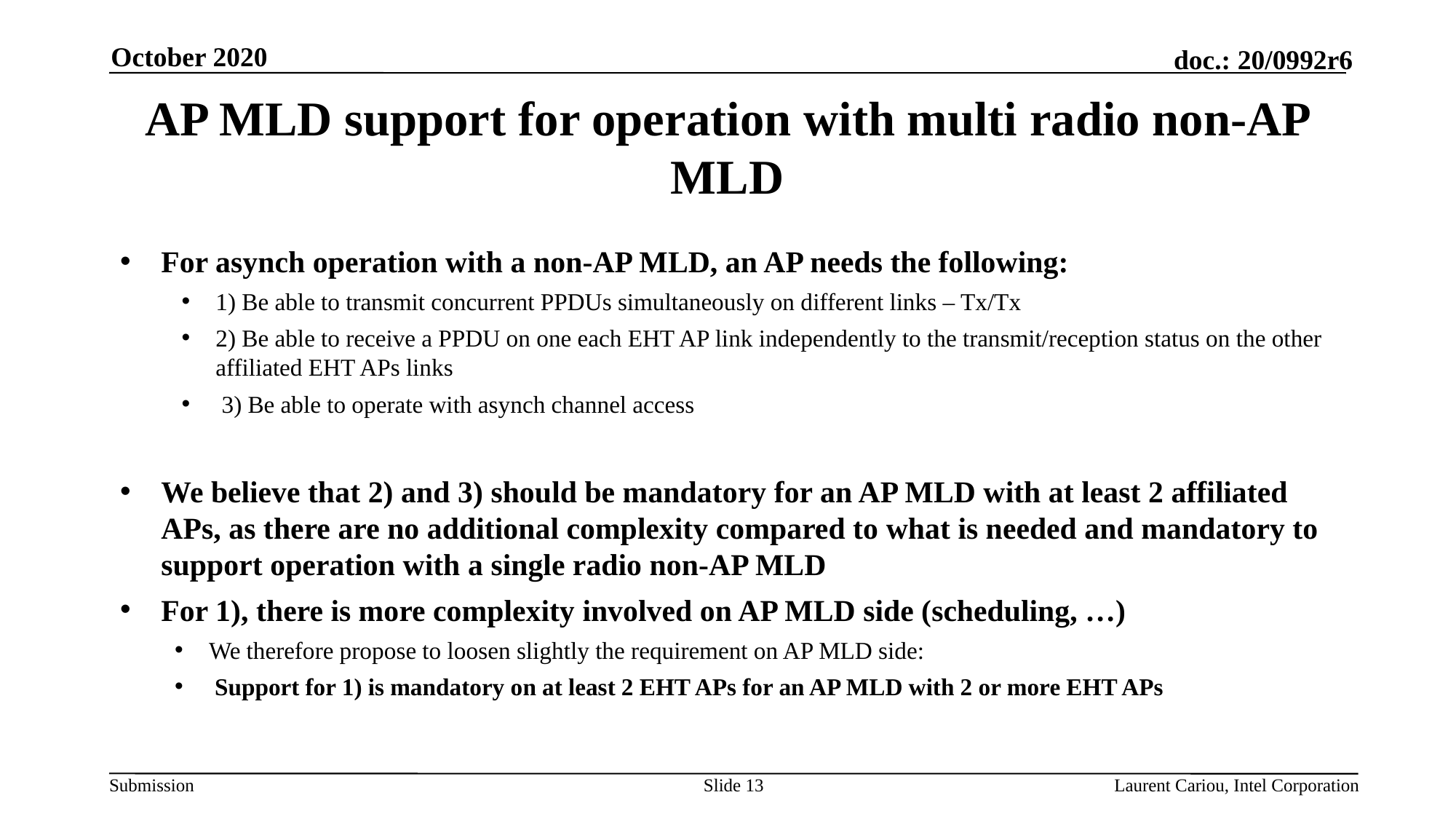

October 2020
# AP MLD support for operation with multi radio non-AP MLD
For asynch operation with a non-AP MLD, an AP needs the following:
1) Be able to transmit concurrent PPDUs simultaneously on different links – Tx/Tx
2) Be able to receive a PPDU on one each EHT AP link independently to the transmit/reception status on the other affiliated EHT APs links
 3) Be able to operate with asynch channel access

We believe that 2) and 3) should be mandatory for an AP MLD with at least 2 affiliated APs, as there are no additional complexity compared to what is needed and mandatory to support operation with a single radio non-AP MLD
For 1), there is more complexity involved on AP MLD side (scheduling, …)
We therefore propose to loosen slightly the requirement on AP MLD side:
 Support for 1) is mandatory on at least 2 EHT APs for an AP MLD with 2 or more EHT APs

Slide 13
Laurent Cariou, Intel Corporation